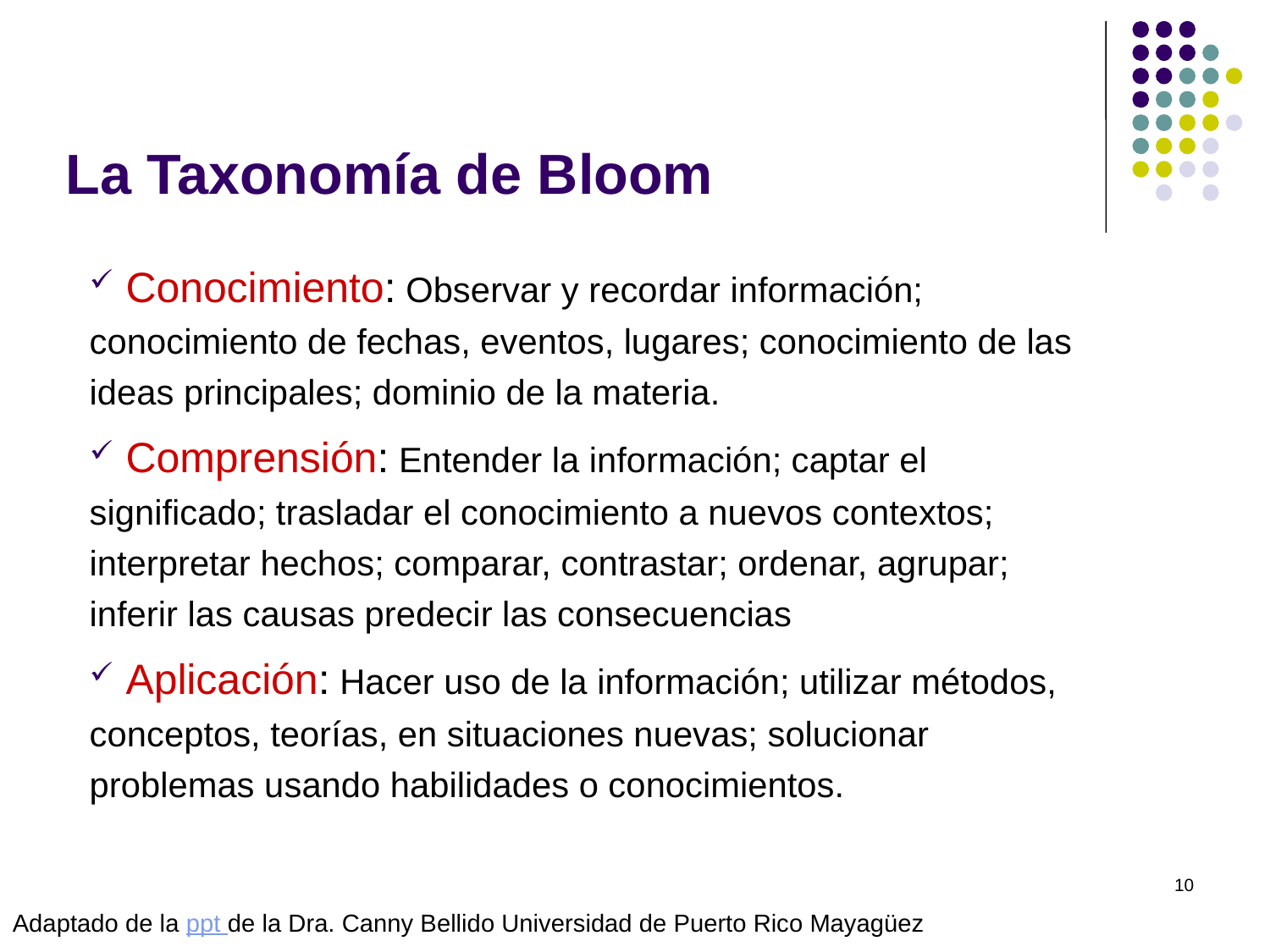

# La Taxonomía de Bloom
 Conocimiento: Observar y recordar información; conocimiento de fechas, eventos, lugares; conocimiento de las ideas principales; dominio de la materia.
 Comprensión: Entender la información; captar el significado; trasladar el conocimiento a nuevos contextos; interpretar hechos; comparar, contrastar; ordenar, agrupar; inferir las causas predecir las consecuencias
 Aplicación: Hacer uso de la información; utilizar métodos, conceptos, teorías, en situaciones nuevas; solucionar problemas usando habilidades o conocimientos.

Adaptado de la ppt de la Dra. Canny Bellido Universidad de Puerto Rico Mayagüez
 © Isabel Pérez
10